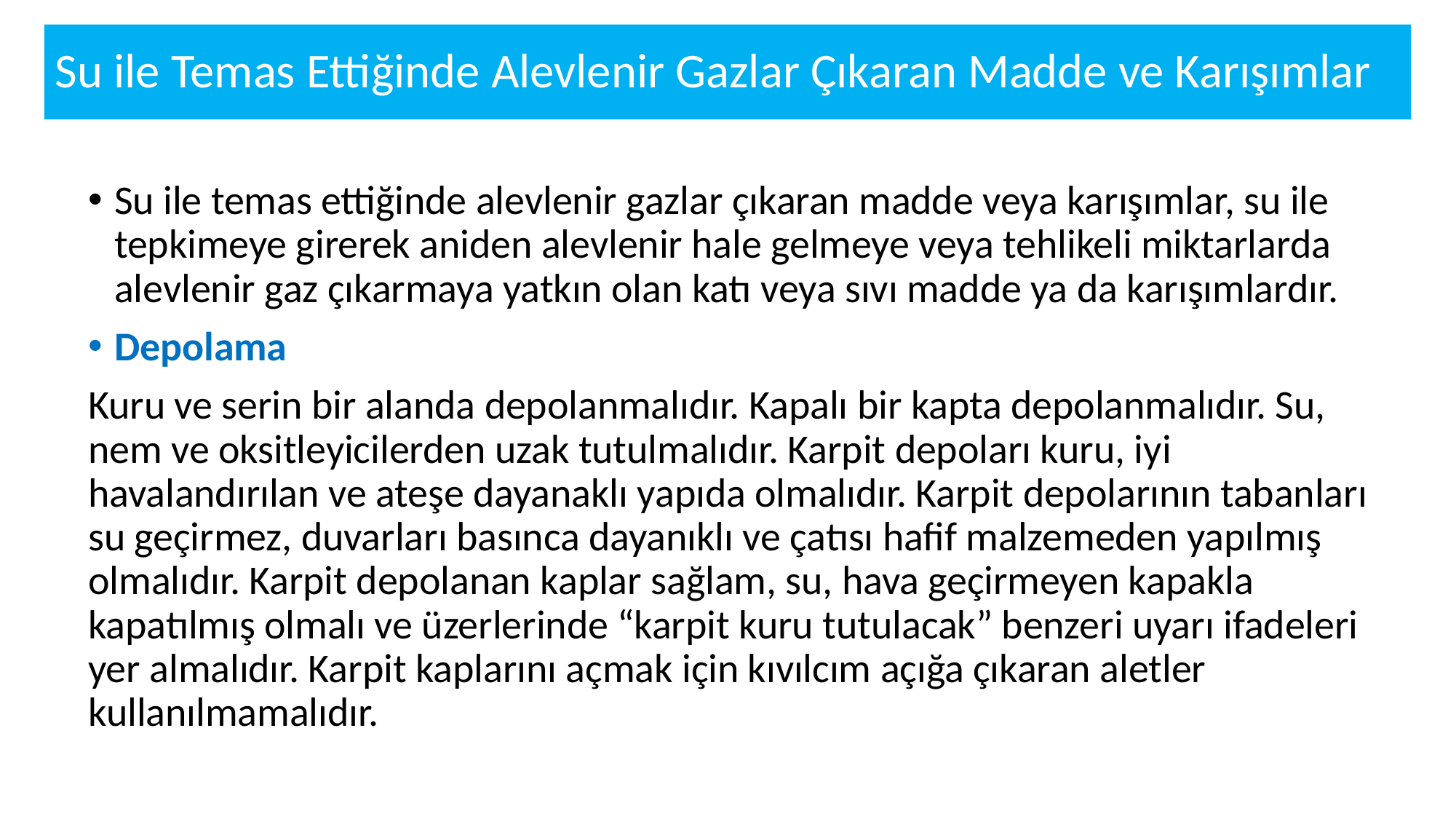

# Su ile Temas Ettiğinde Alevlenir Gazlar Çıkaran Madde ve Karışımlar
Su ile temas ettiğinde alevlenir gazlar çıkaran madde veya karışımlar, su ile tepkimeye girerek aniden alevlenir hale gelmeye veya tehlikeli miktarlarda alevlenir gaz çıkarmaya yatkın olan katı veya sıvı madde ya da karışımlardır.
Depolama
Kuru ve serin bir alanda depolanmalıdır. Kapalı bir kapta depolanmalıdır. Su, nem ve oksitleyicilerden uzak tutulmalıdır. Karpit depoları kuru, iyi havalandırılan ve ateşe dayanaklı yapıda olmalıdır. Karpit depolarının tabanları su geçirmez, duvarları basınca dayanıklı ve çatısı hafif malzemeden yapılmış olmalıdır. Karpit depolanan kaplar sağlam, su, hava geçirmeyen kapakla kapatılmış olmalı ve üzerlerinde “karpit kuru tutulacak” benzeri uyarı ifadeleri yer almalıdır. Karpit kaplarını açmak için kıvılcım açığa çıkaran aletler kullanılmamalıdır.